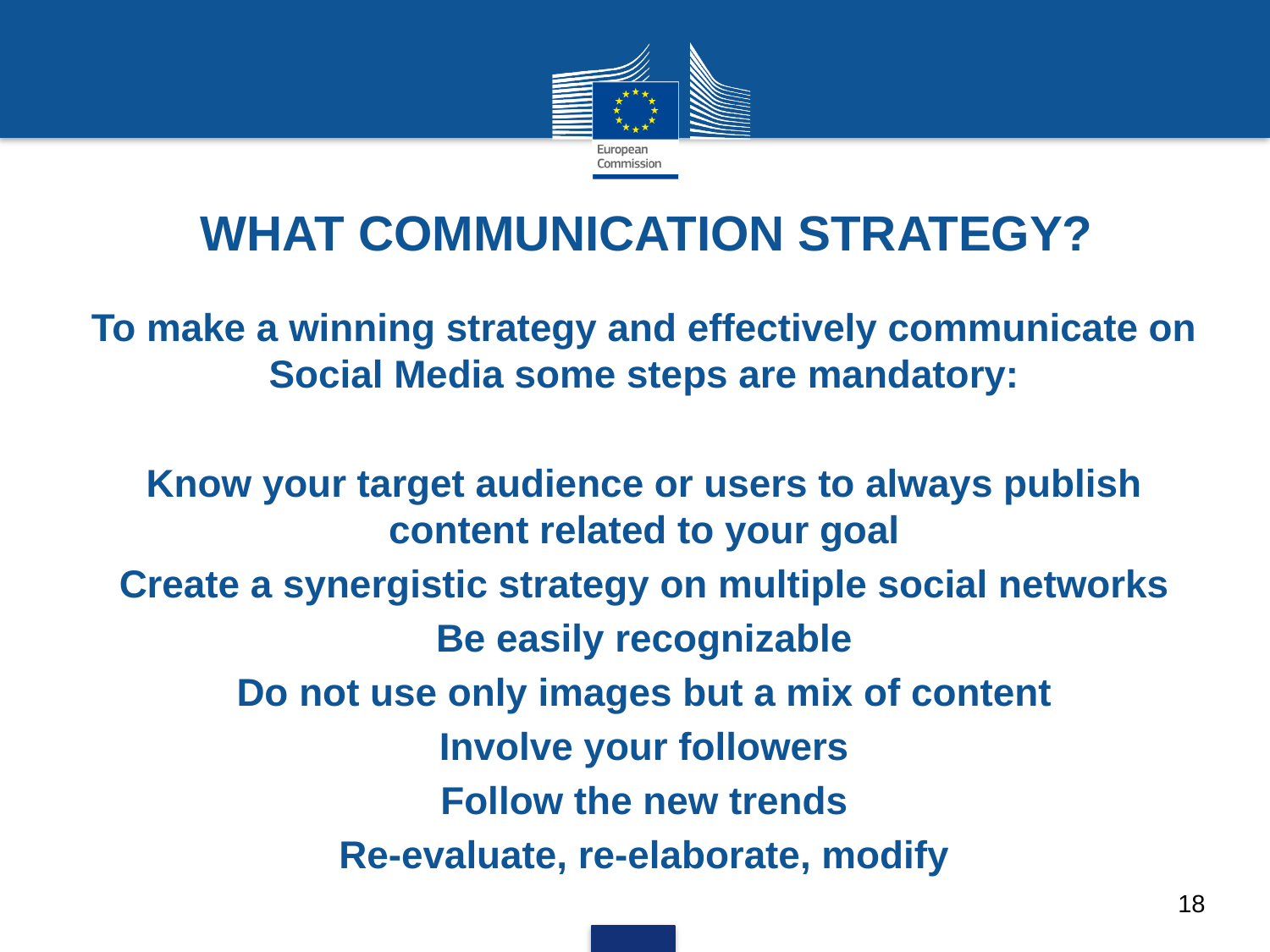

# WHAT COMMUNICATION STRATEGY?
To make a winning strategy and effectively communicate on Social Media some steps are mandatory:

Know your target audience or users to always publish content related to your goal
Create a synergistic strategy on multiple social networks
Be easily recognizable
Do not use only images but a mix of content
Involve your followers
Follow the new trends
Re-evaluate, re-elaborate, modify
18